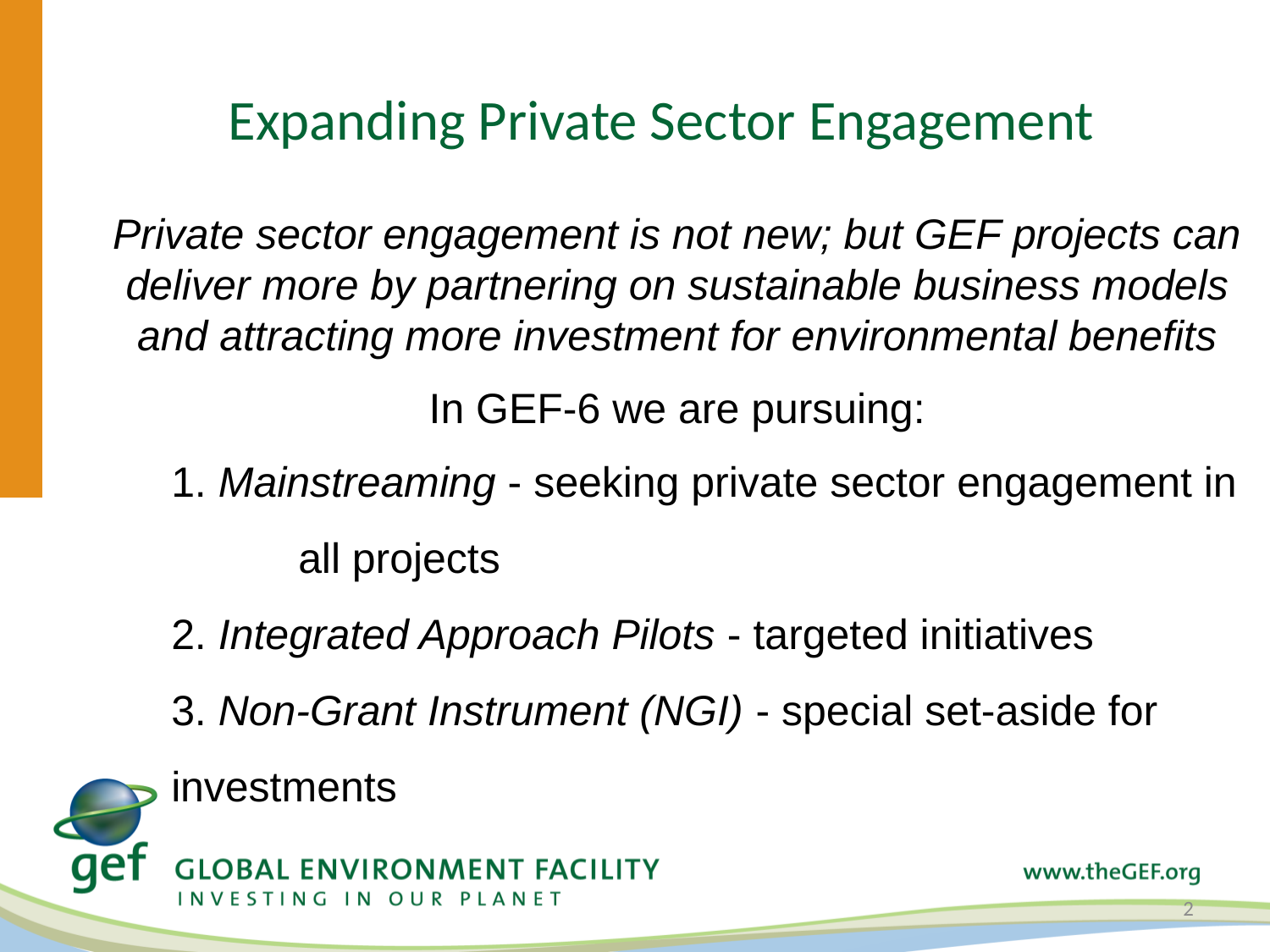

# Expanding Private Sector Engagement
Private sector engagement is not new; but GEF projects can deliver more by partnering on sustainable business models and attracting more investment for environmental benefits
In GEF-6 we are pursuing:
1. Mainstreaming - seeking private sector engagement in 	all projects
2. Integrated Approach Pilots - targeted initiatives
3. Non-Grant Instrument (NGI) - special set-aside for 	investments

2